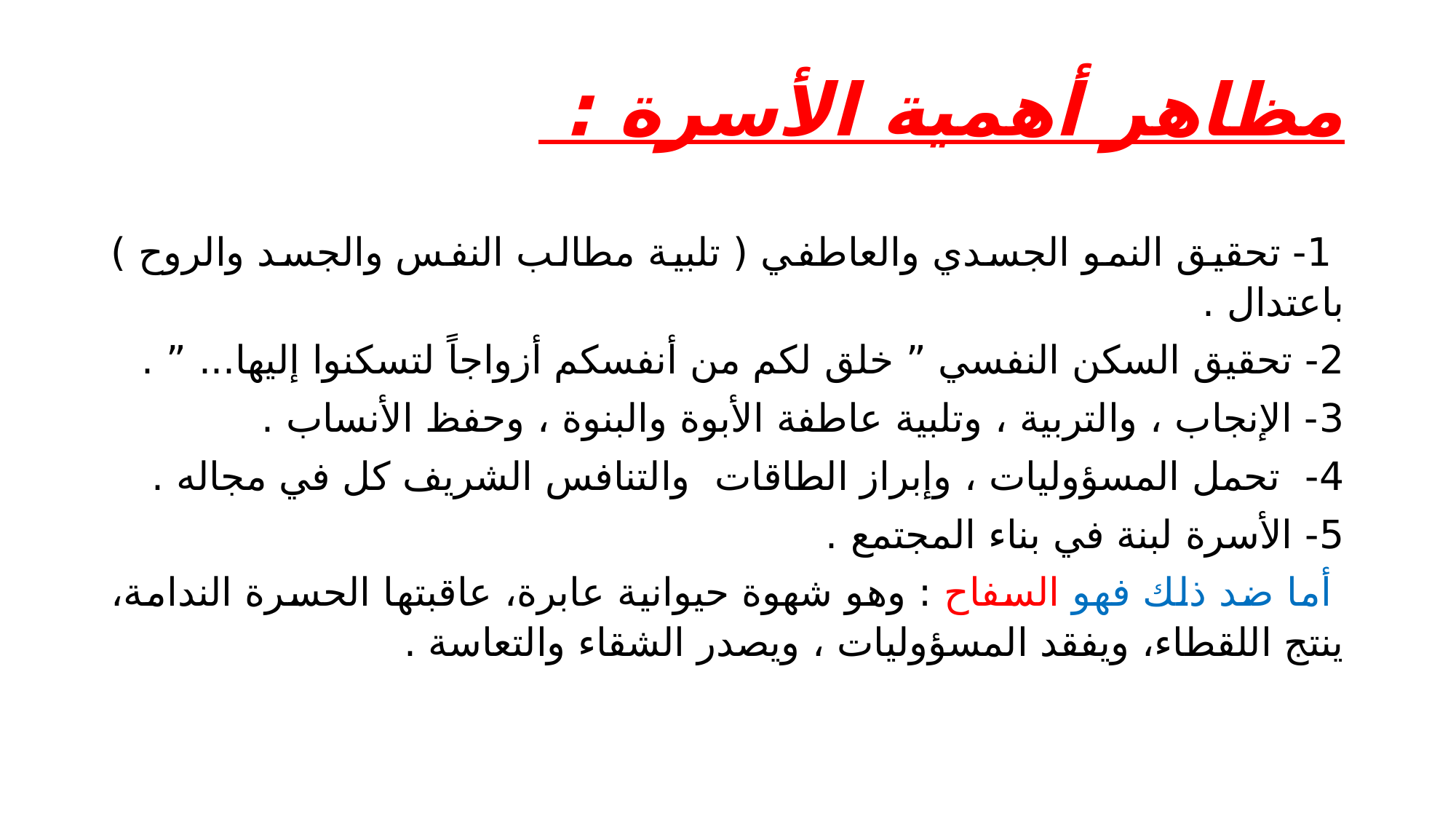

# مظاهر أهمية الأسرة :
 1- تحقيق النمو الجسدي والعاطفي ( تلبية مطالب النفس والجسد والروح ) باعتدال .
2- تحقيق السكن النفسي ” خلق لكم من أنفسكم أزواجاً لتسكنوا إليها... ” .
3- الإنجاب ، والتربية ، وتلبية عاطفة الأبوة والبنوة ، وحفظ الأنساب .
4-  تحمل المسؤوليات ، وإبراز الطاقات  والتنافس الشريف كل في مجاله .
5- الأسرة لبنة في بناء المجتمع .
 أما ضد ذلك فهو السفاح : وهو شهوة حيوانية عابرة، عاقبتها الحسرة الندامة، ينتج اللقطاء، ويفقد المسؤوليات ، ويصدر الشقاء والتعاسة .